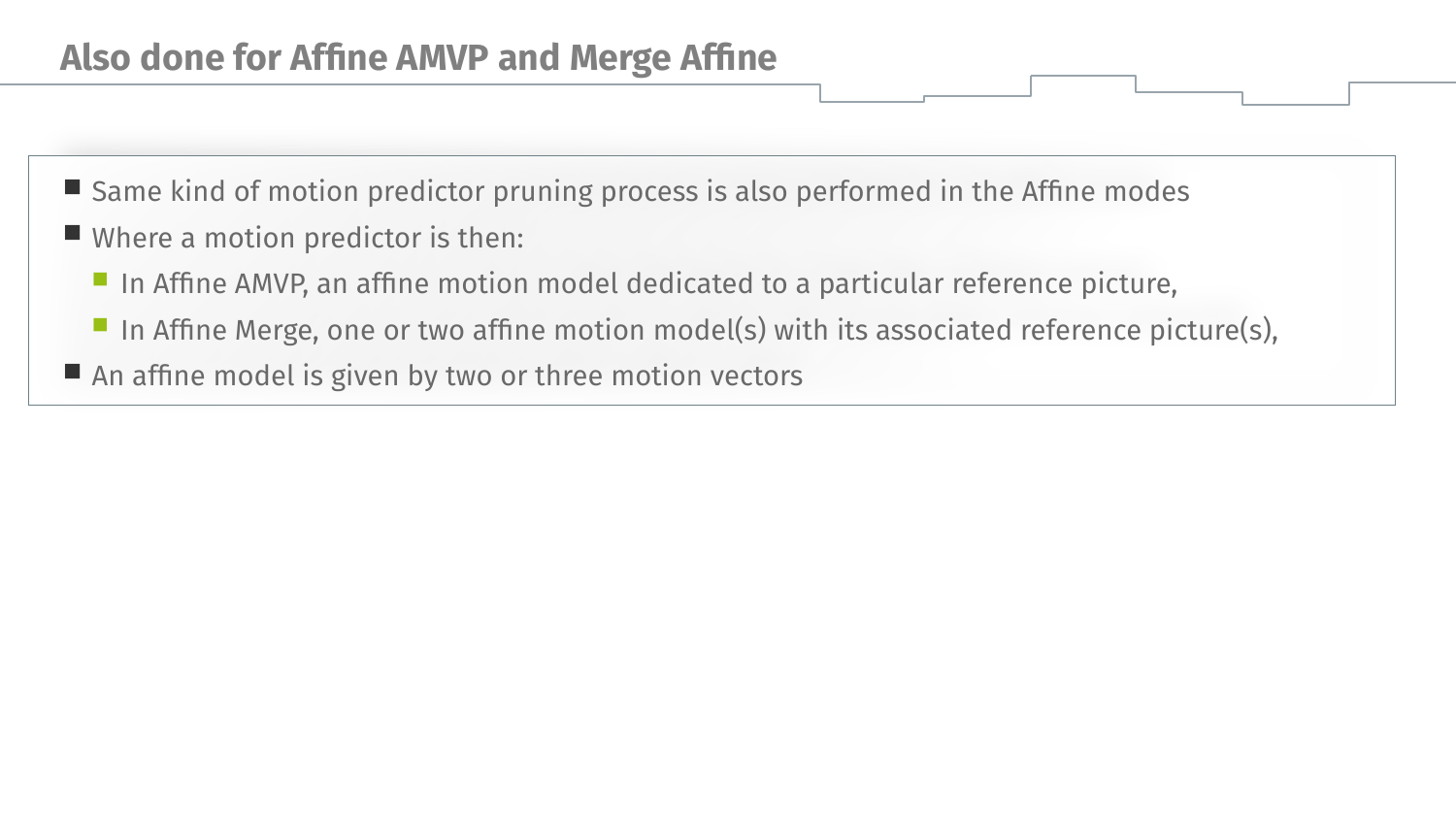

# Also done for Affine AMVP and Merge Affine
Same kind of motion predictor pruning process is also performed in the Affine modes
Where a motion predictor is then:
In Affine AMVP, an affine motion model dedicated to a particular reference picture,
In Affine Merge, one or two affine motion model(s) with its associated reference picture(s),
An affine model is given by two or three motion vectors